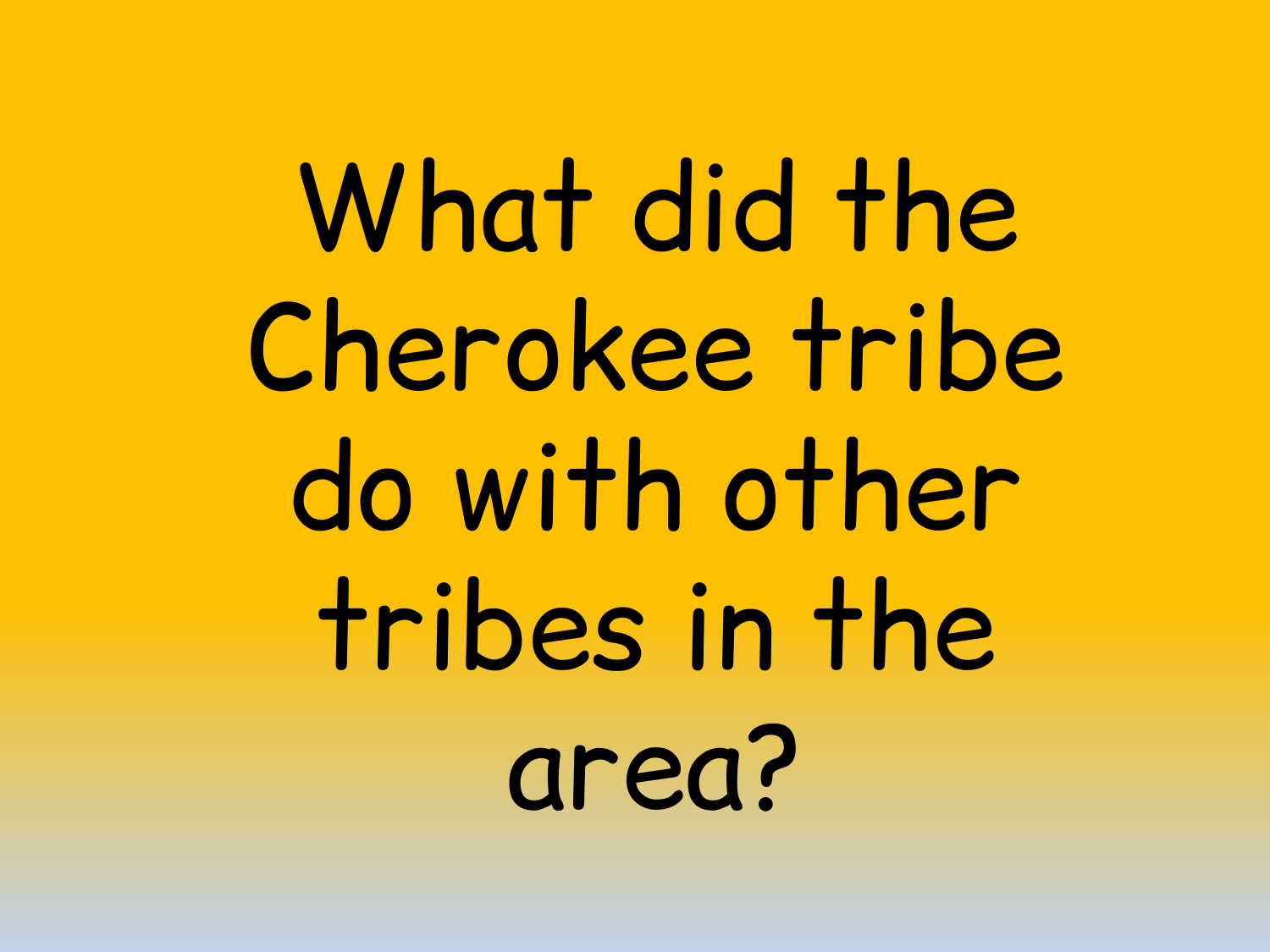

What did the Cherokee tribe do with other tribes in the area?